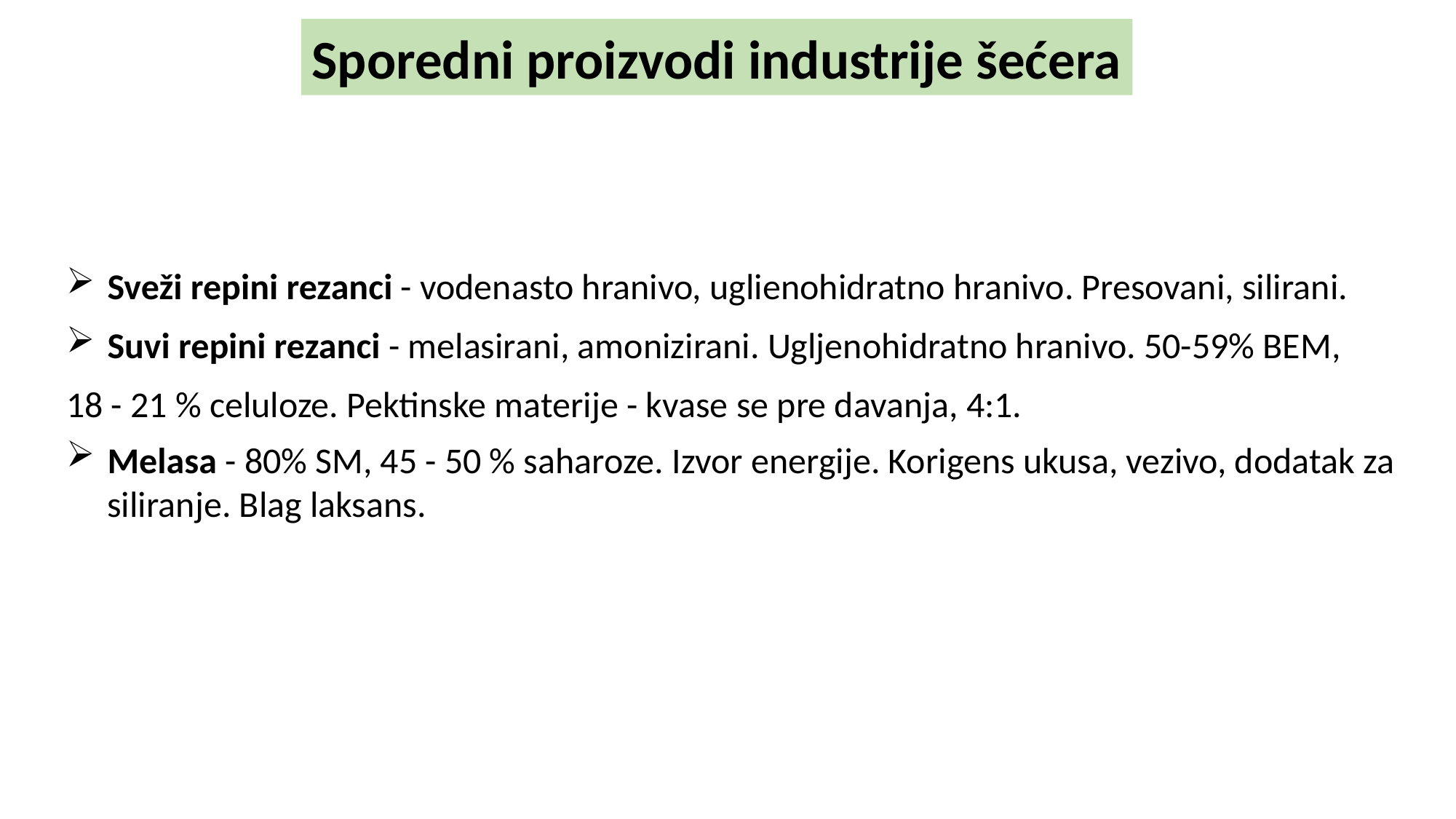

Sporedni proizvodi industrije šećera
Sveži repini rezanci - vodenasto hranivo, uglienohidratno hranivo. Presovani, silirani.
Suvi repini rezanci - melasirani, amonizirani. Ugljenohidratno hranivo. 50-59% BEM,
18 - 21 % celuloze. Pektinske materije - kvase se pre davanja, 4:1.
Melasa - 80% SM, 45 - 50 % saharoze. Izvor energije. Korigens ukusa, vezivo, dodatak za siliranje. Blag laksans.